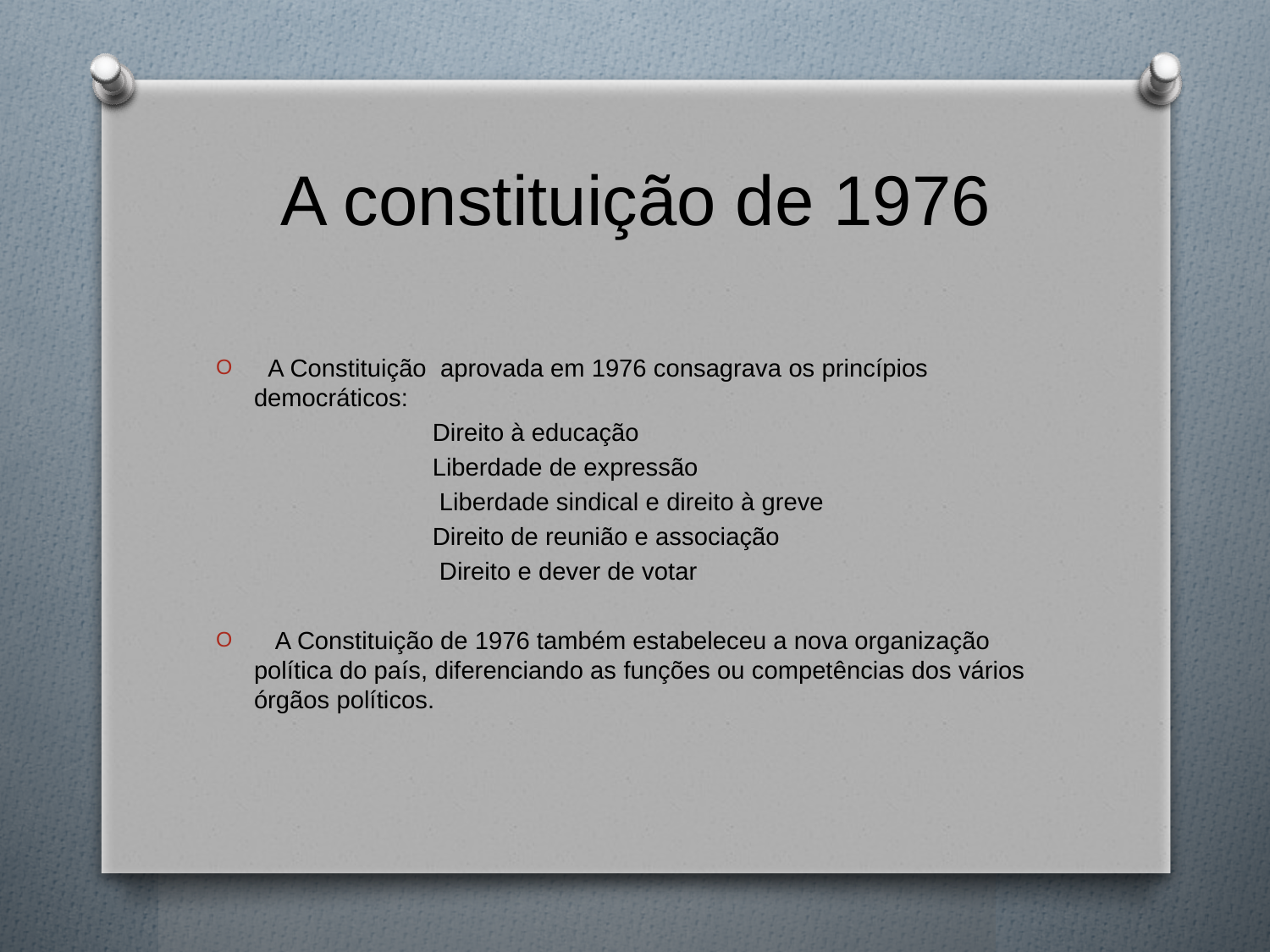

# A constituição de 1976
  A Constituição  aprovada em 1976 consagrava os princípios democráticos:
                               Direito à educação
                               Liberdade de expressão
                                Liberdade sindical e direito à greve
                               Direito de reunião e associação
                                Direito e dever de votar

   A Constituição de 1976 também estabeleceu a nova organização política do país, diferenciando as funções ou competências dos vários órgãos políticos.